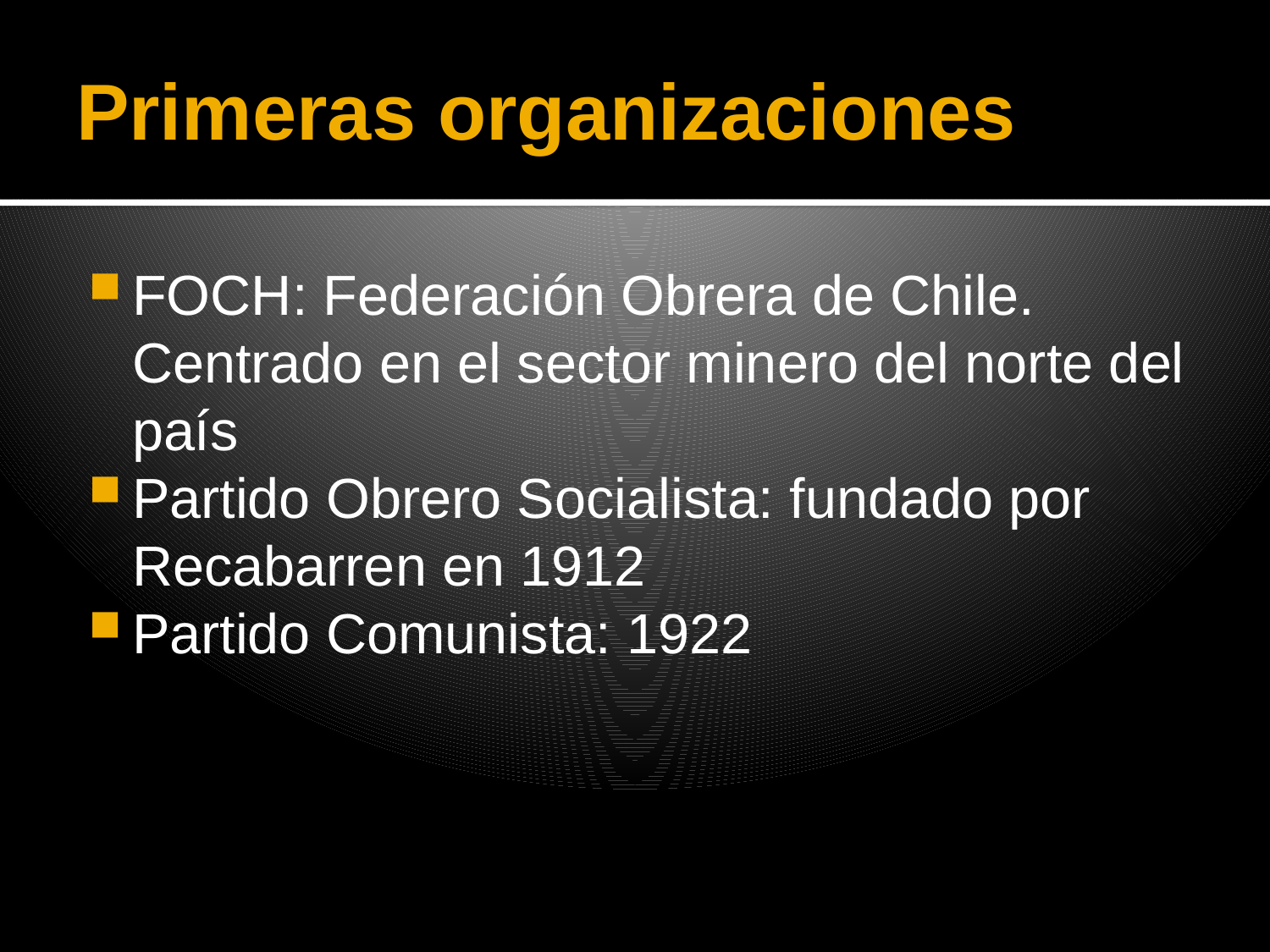

# Primeras organizaciones
FOCH: Federación Obrera de Chile. Centrado en el sector minero del norte del país
Partido Obrero Socialista: fundado por Recabarren en 1912
Partido Comunista: 1922